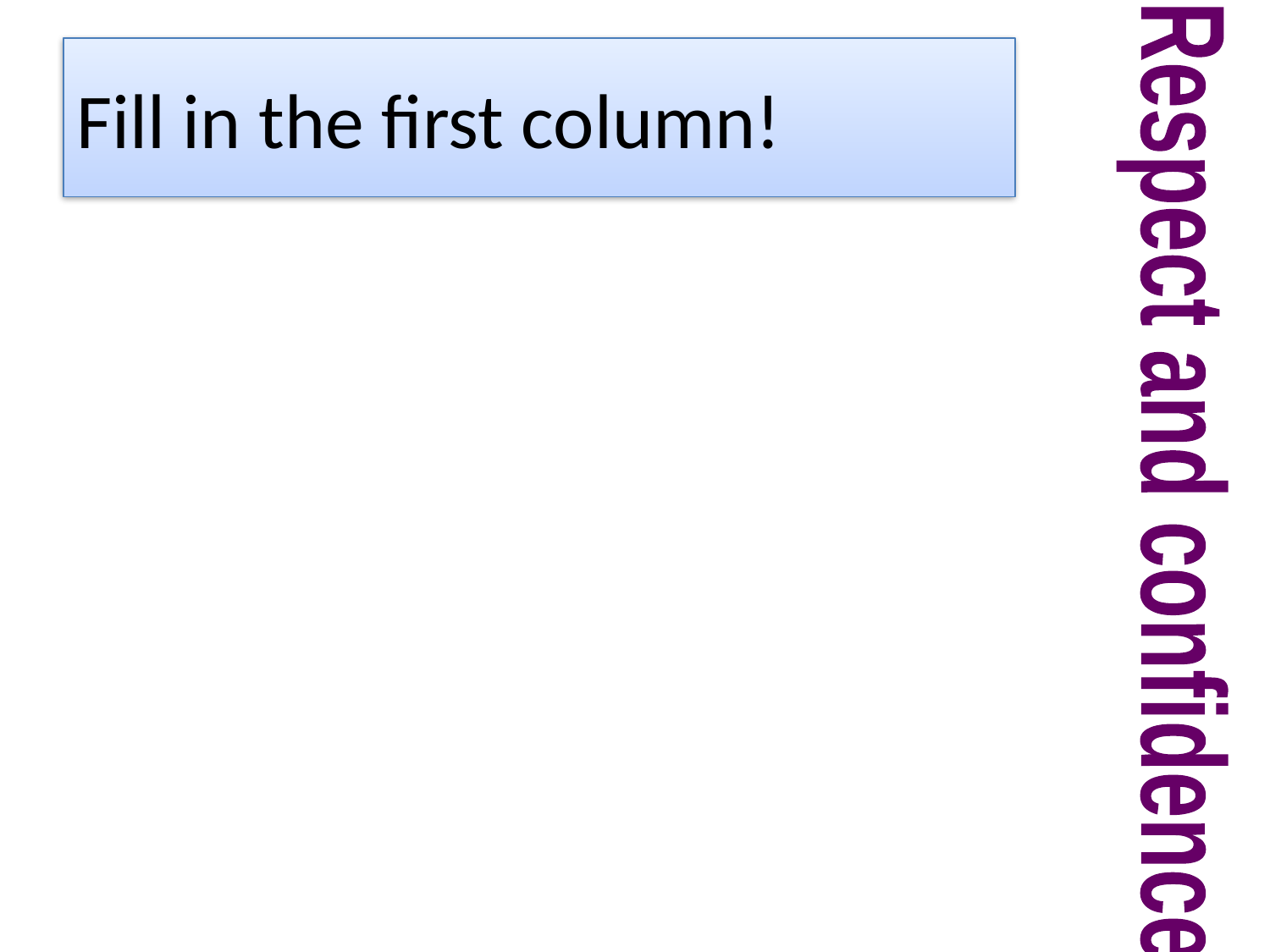

# Fill in the first column!

Respect and confidence